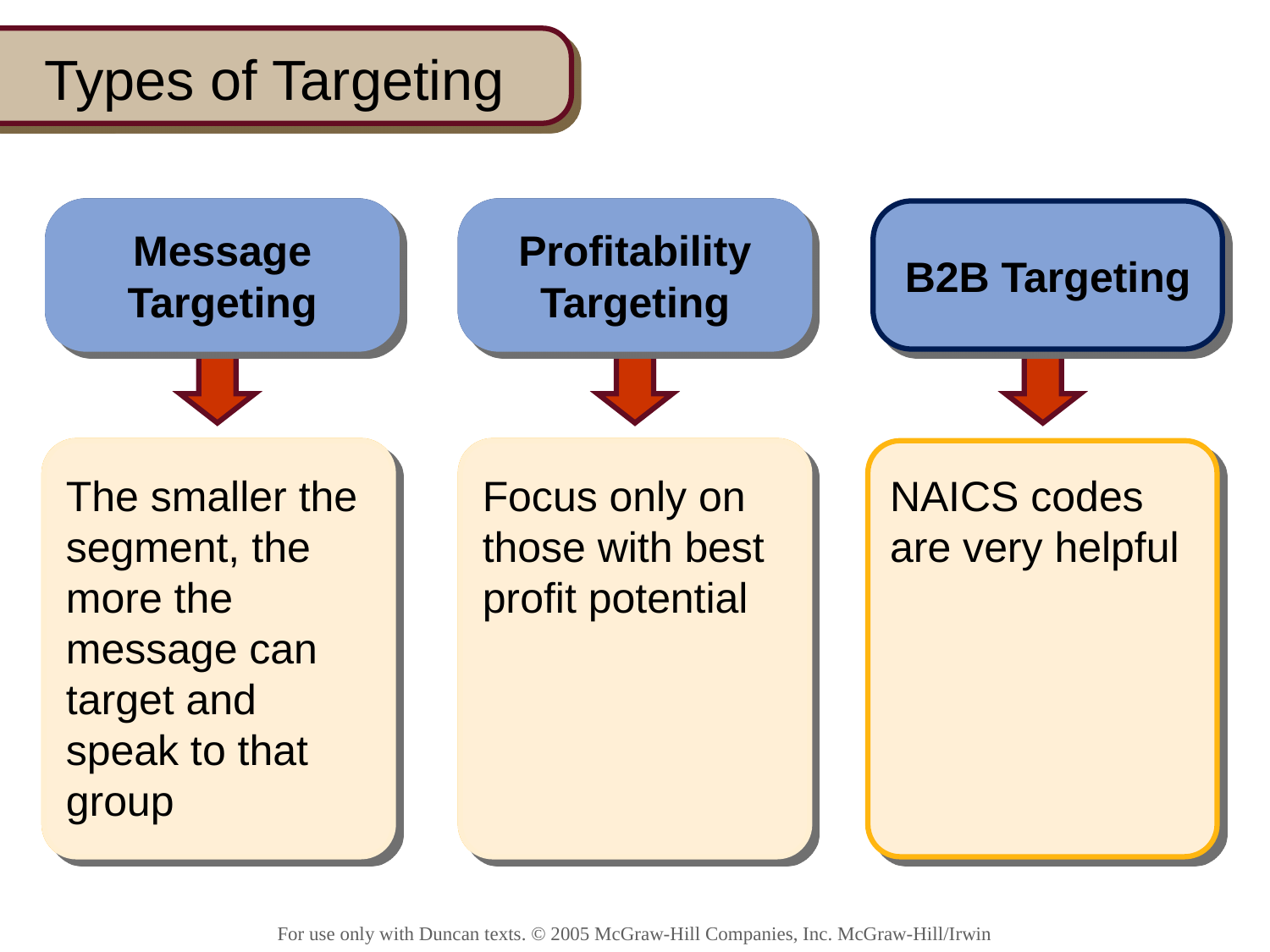

# Types of Targeting
Message Targeting

The smaller the segment, the more the message can target and speak to that group
Message Targeting
The smaller the segment, the more the message can target and speak to that group
Profitability Targeting

Focus only on those with best profit potential
Profitability Targeting
Focus only on those with best profit potential
B2B Targeting

NAICS codes are very helpful